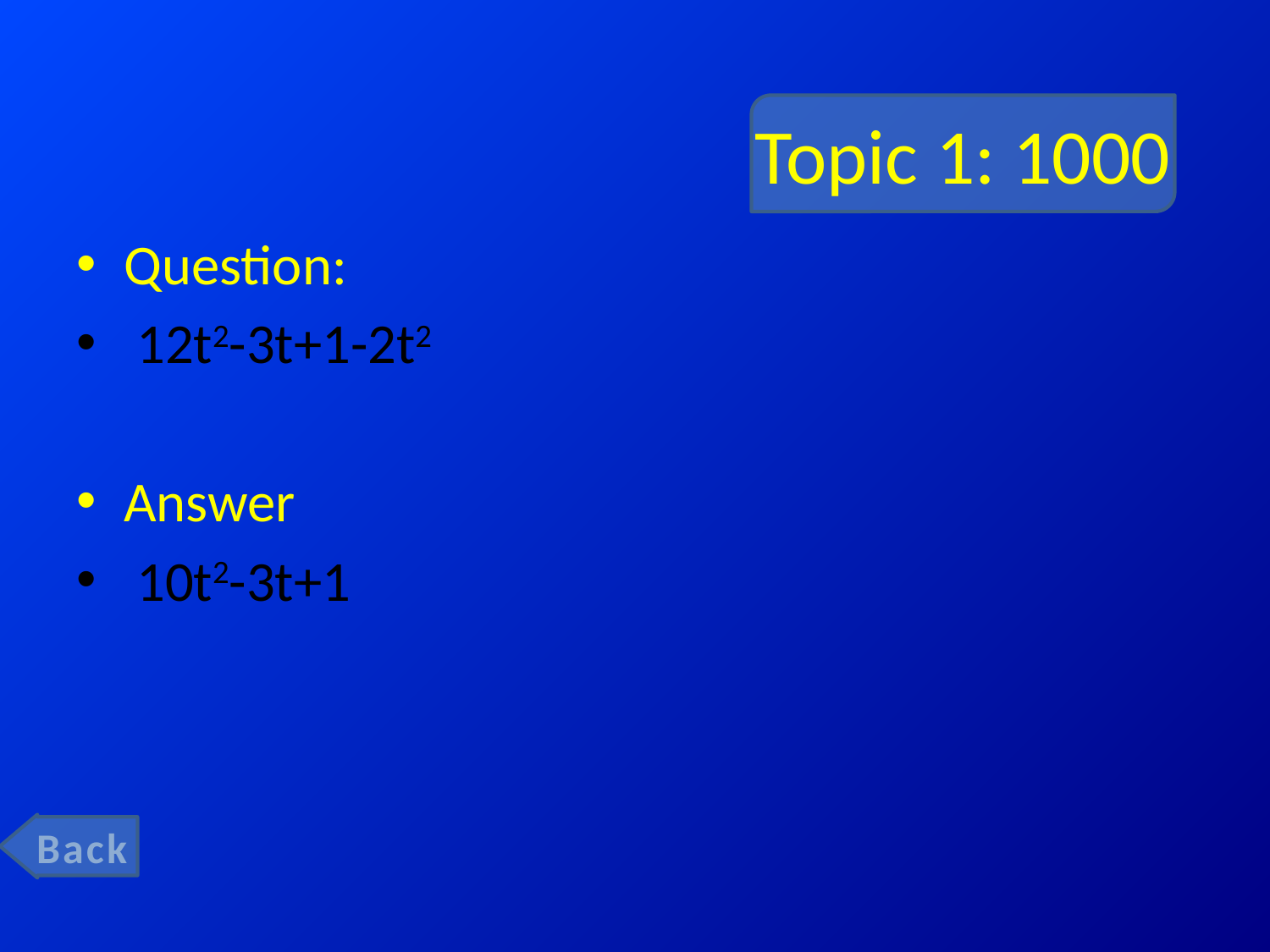

# Topic 1: 1000

Question:
 12t2-3t+1-2t2

Answer
 10t2-3t+1

Back